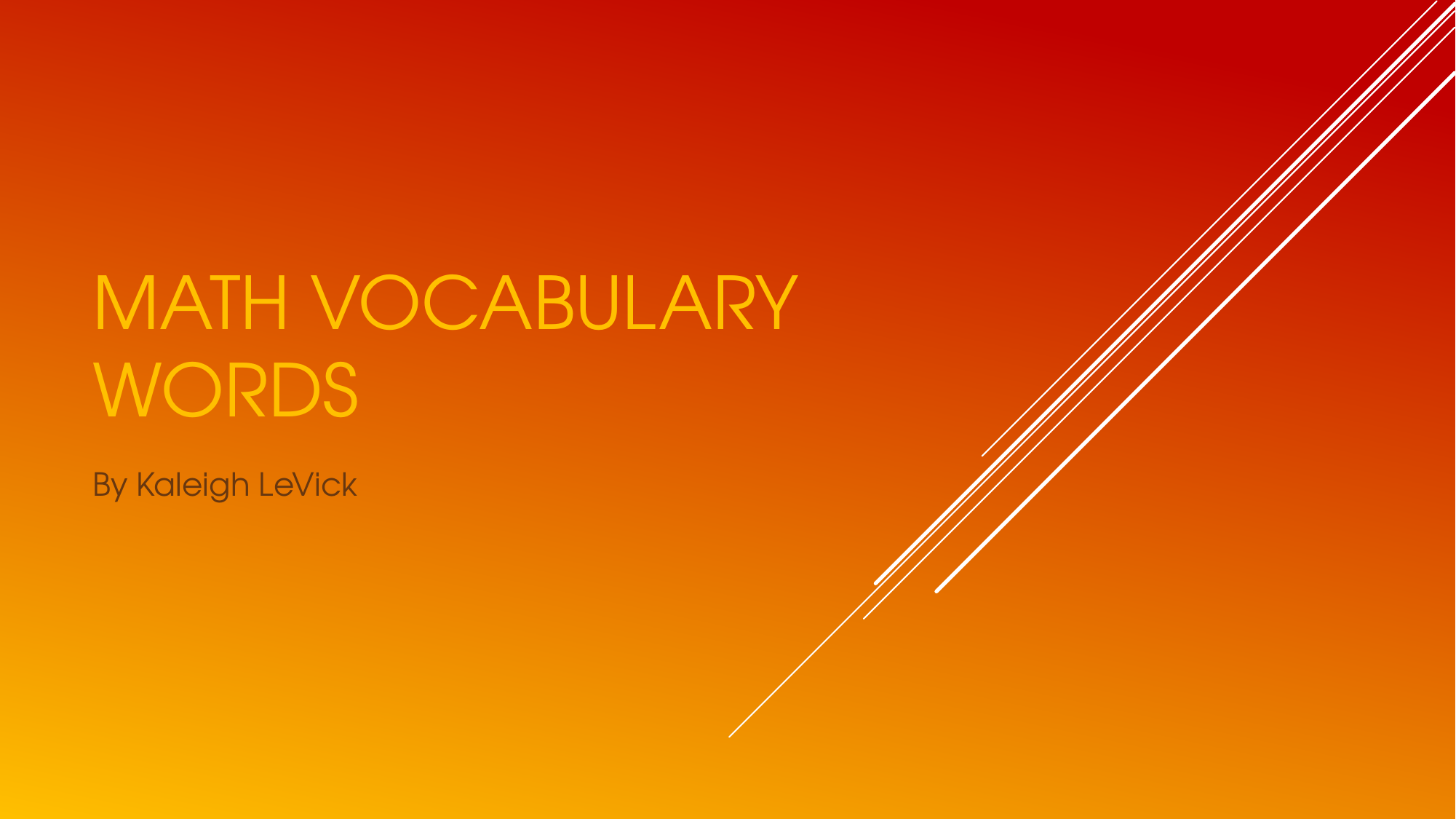

# Math Vocabulary words
By Kaleigh LeVick